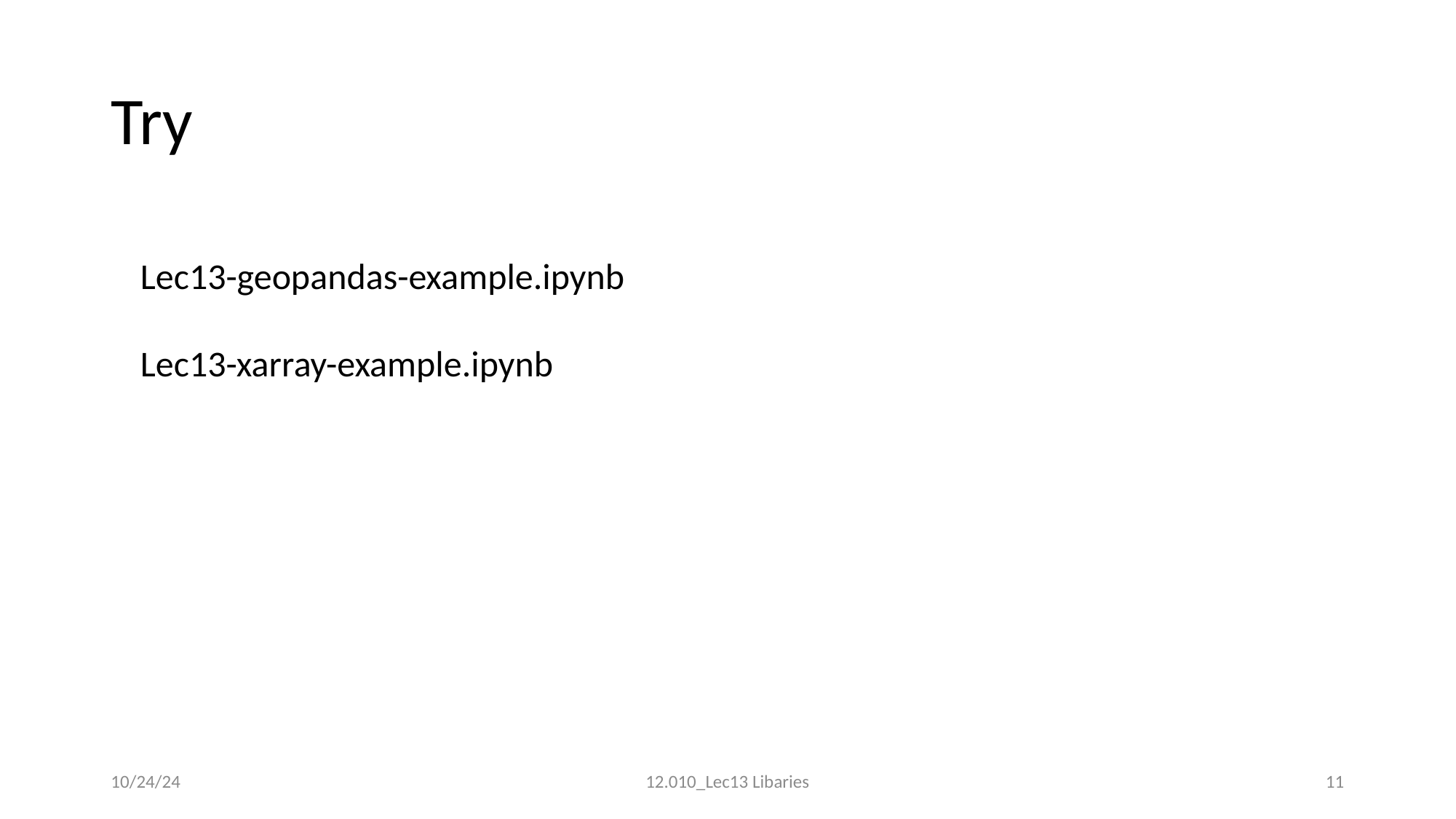

# Try
Lec13-geopandas-example.ipynb

Lec13-xarray-example.ipynb
10/24/24
12.010_Lec13 Libaries
11